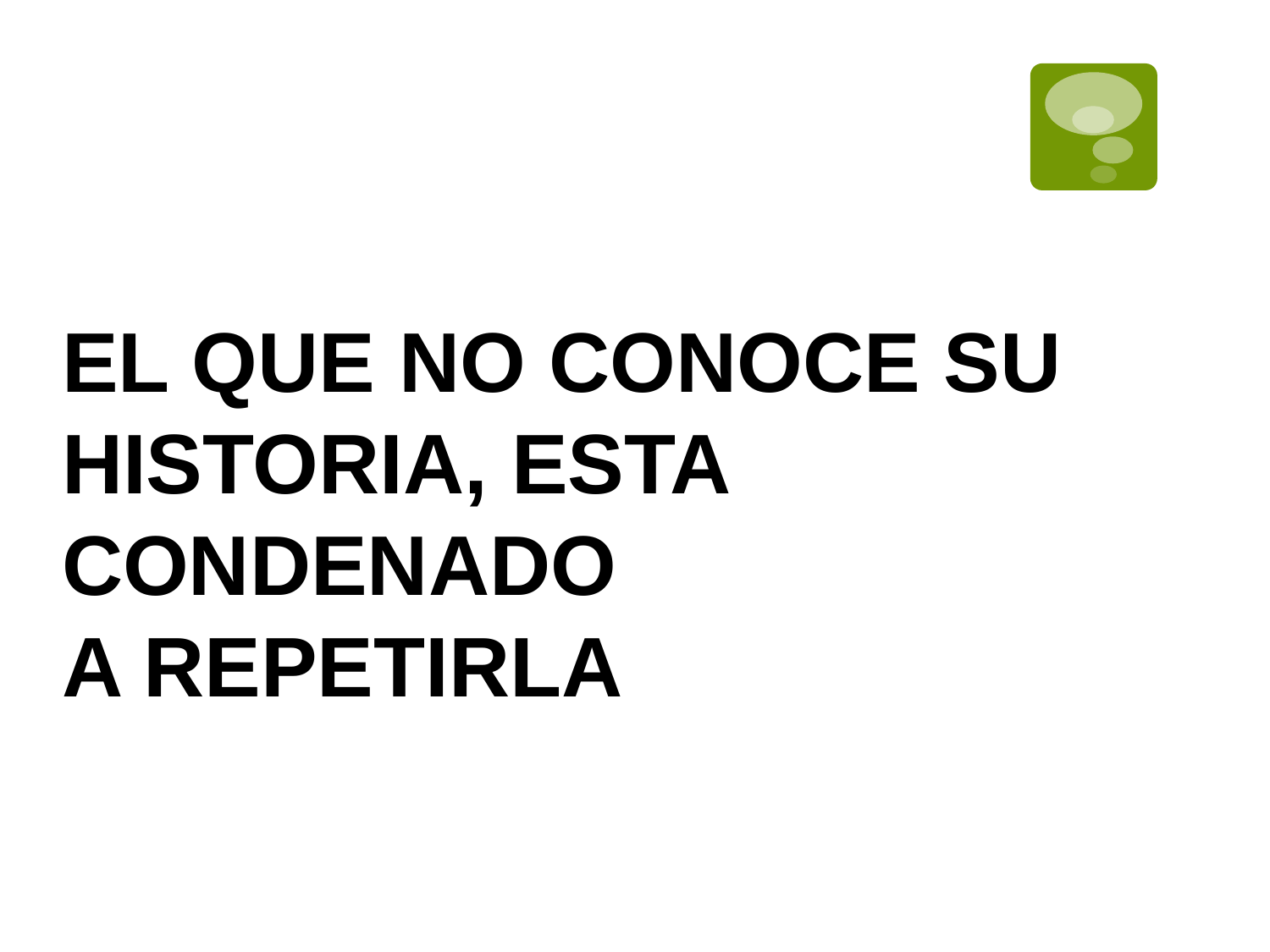

EL QUE NO CONOCE SU HISTORIA, ESTA CONDENADO
A REPETIRLA